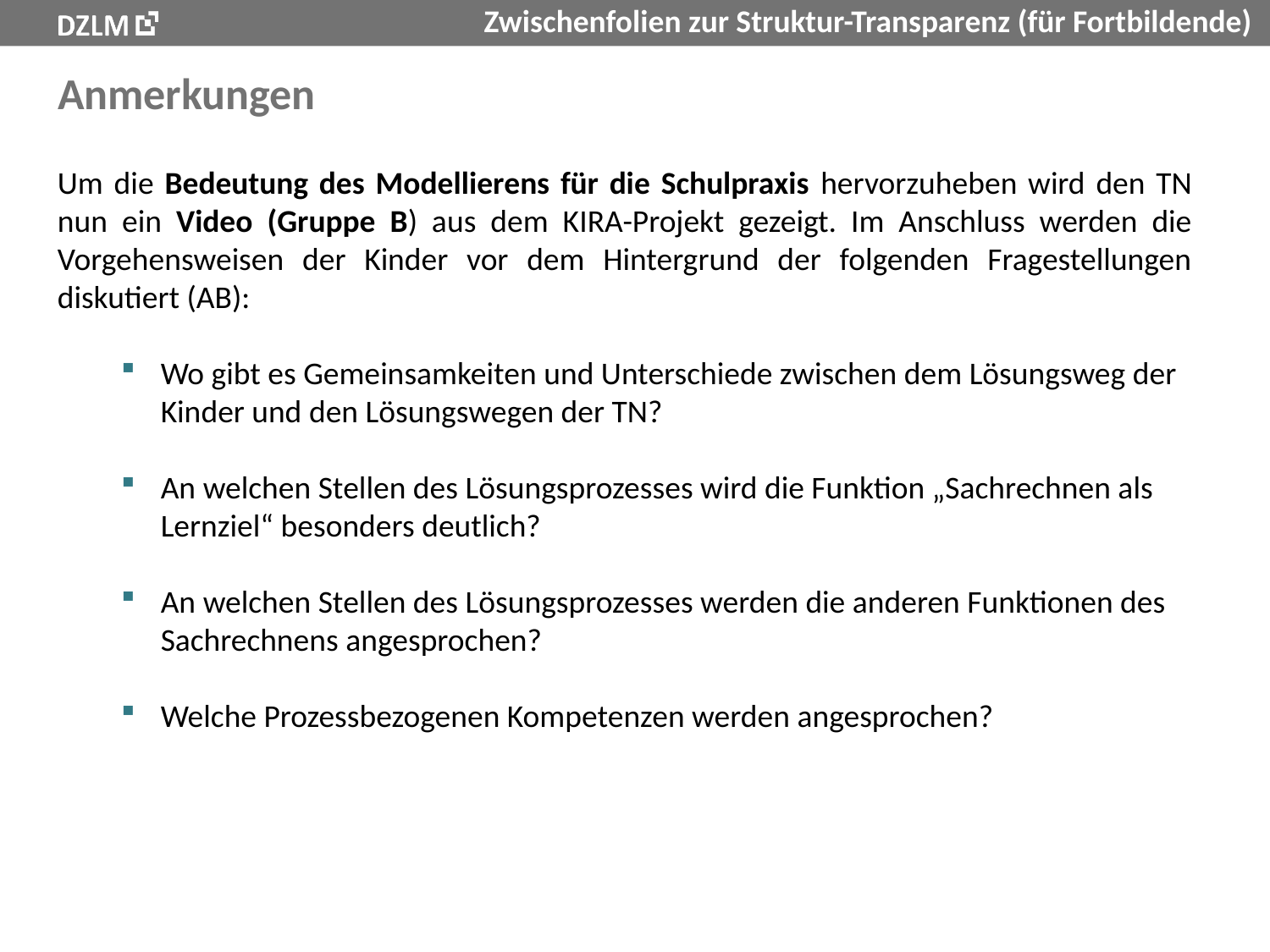

# Anmerkungen
Um die Bedeutung des Modellierens für die Schulpraxis hervorzuheben wird den TN nun ein Video (Gruppe B) aus dem KIRA-Projekt gezeigt. Im Anschluss werden die Vorgehensweisen der Kinder vor dem Hintergrund der folgenden Fragestellungen diskutiert (AB):

Wo gibt es Gemeinsamkeiten und Unterschiede zwischen dem Lösungsweg der Kinder und den Lösungswegen der TN?

An welchen Stellen des Lösungsprozesses wird die Funktion „Sachrechnen als Lernziel“ besonders deutlich?

An welchen Stellen des Lösungsprozesses werden die anderen Funktionen des Sachrechnens angesprochen?

Welche Prozessbezogenen Kompetenzen werden angesprochen?